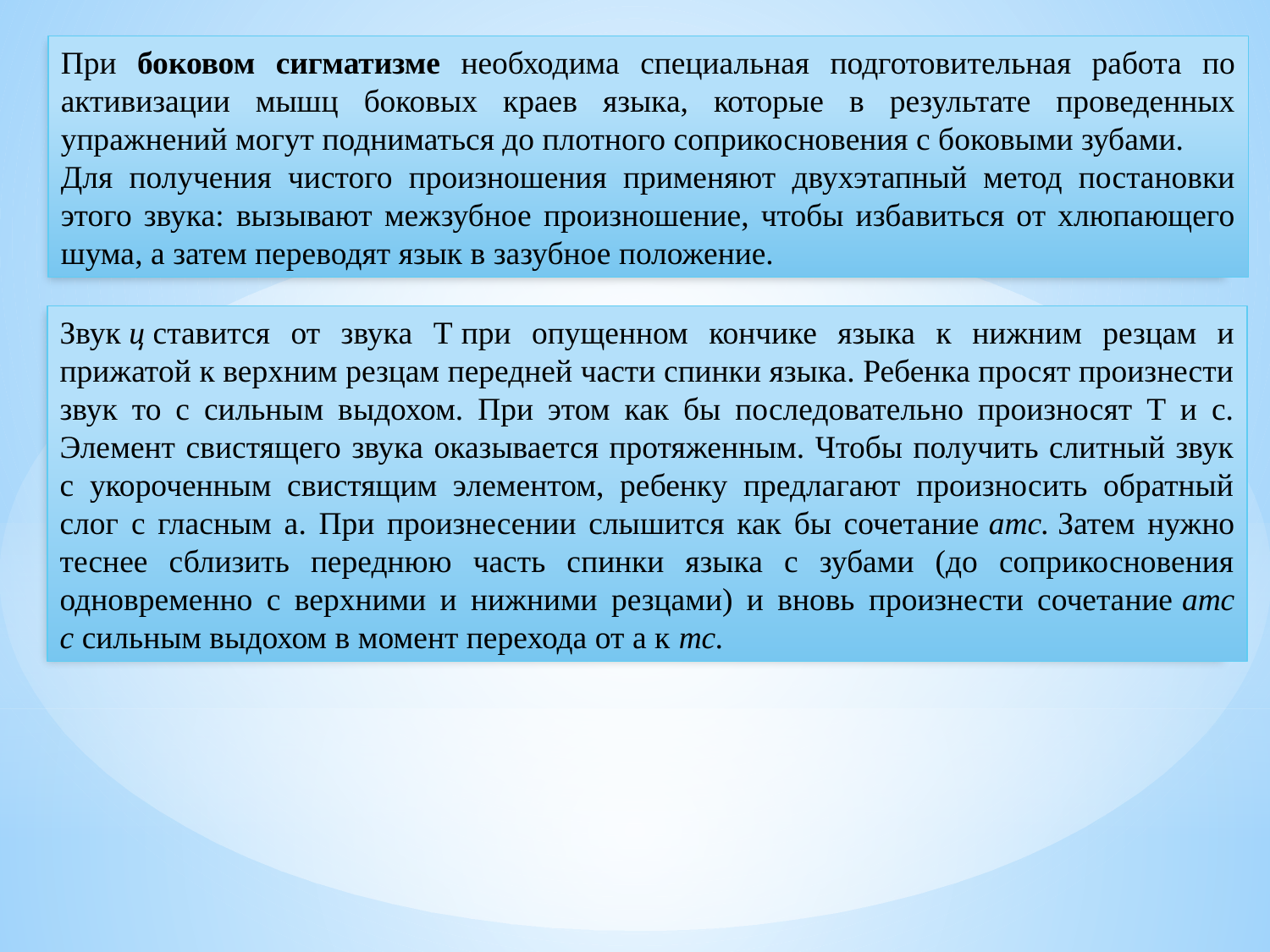

При боковом сигматизме необходима специальная подготовительная работа по активизации мышц боковых краев языка, которые в результате проведенных упражнений могут подниматься до плотного соприкосновения с боковыми зубами.
Для получения чистого произношения применяют двухэтапный метод постановки этого звука: вызывают межзубное произношение, чтобы избавиться от хлюпающего шума, а затем переводят язык в зазубное положение.
Звук ц ставится от звука Т при опущенном кончике языка к нижним резцам и прижатой к верхним резцам передней части спинки языка. Ребенка просят произнести звук то с сильным выдохом. При этом как бы последовательно произносят Т и с. Элемент свистящего звука оказывается протяженным. Чтобы получить слитный звук с укороченным свистящим элементом, ребенку предлагают произносить обратный слог с гласным а. При произнесении слышится как бы сочетание атс. Затем нужно теснее сблизить переднюю часть спинки языка с зубами (до соприкосновения одновременно с верхними и нижними резцами) и вновь произнести сочетание атс с сильным выдохом в момент перехода от а к тс.